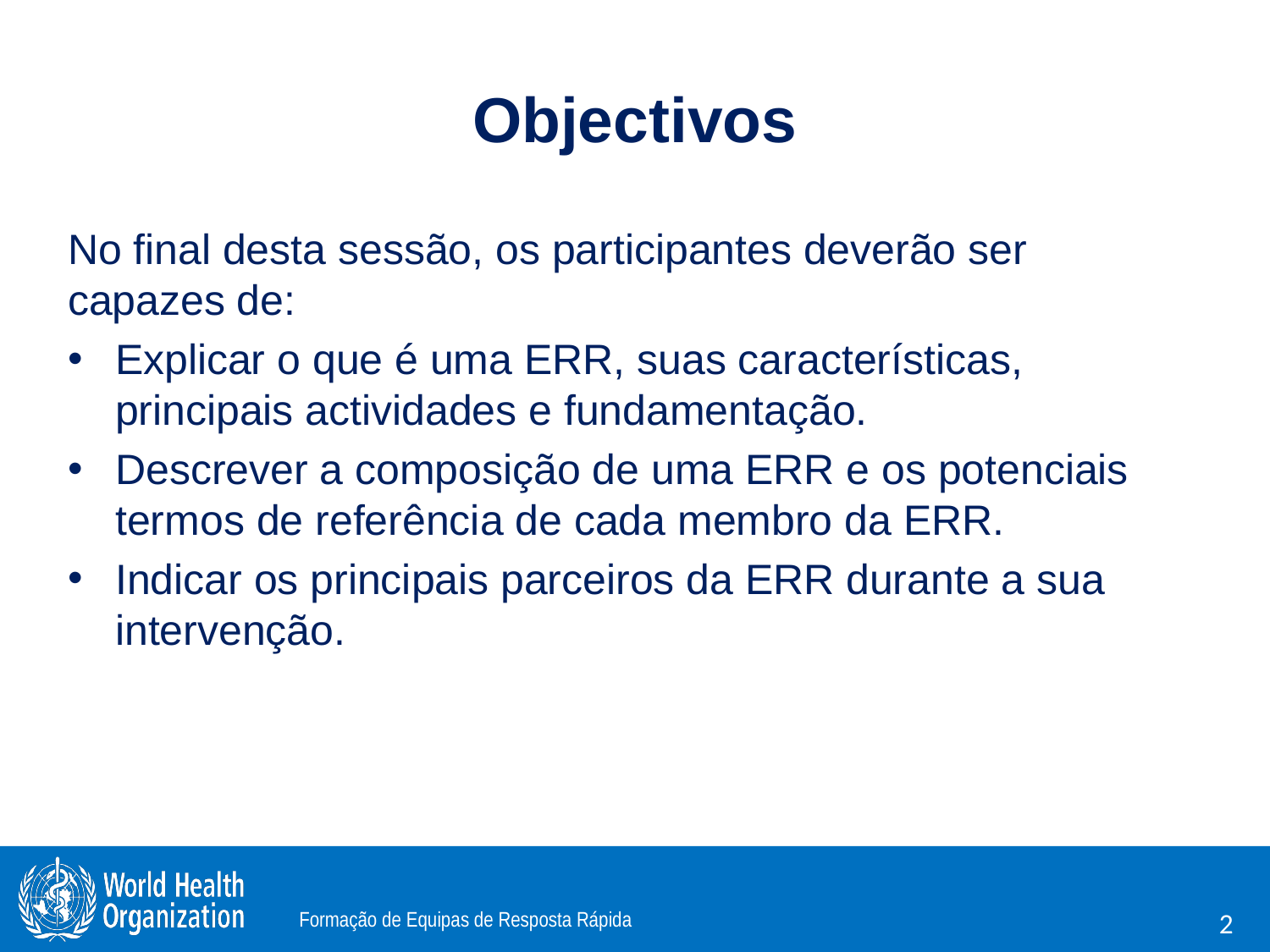

# Objectivos
No final desta sessão, os participantes deverão ser capazes de:
Explicar o que é uma ERR, suas características, principais actividades e fundamentação.
Descrever a composição de uma ERR e os potenciais termos de referência de cada membro da ERR.
Indicar os principais parceiros da ERR durante a sua intervenção.